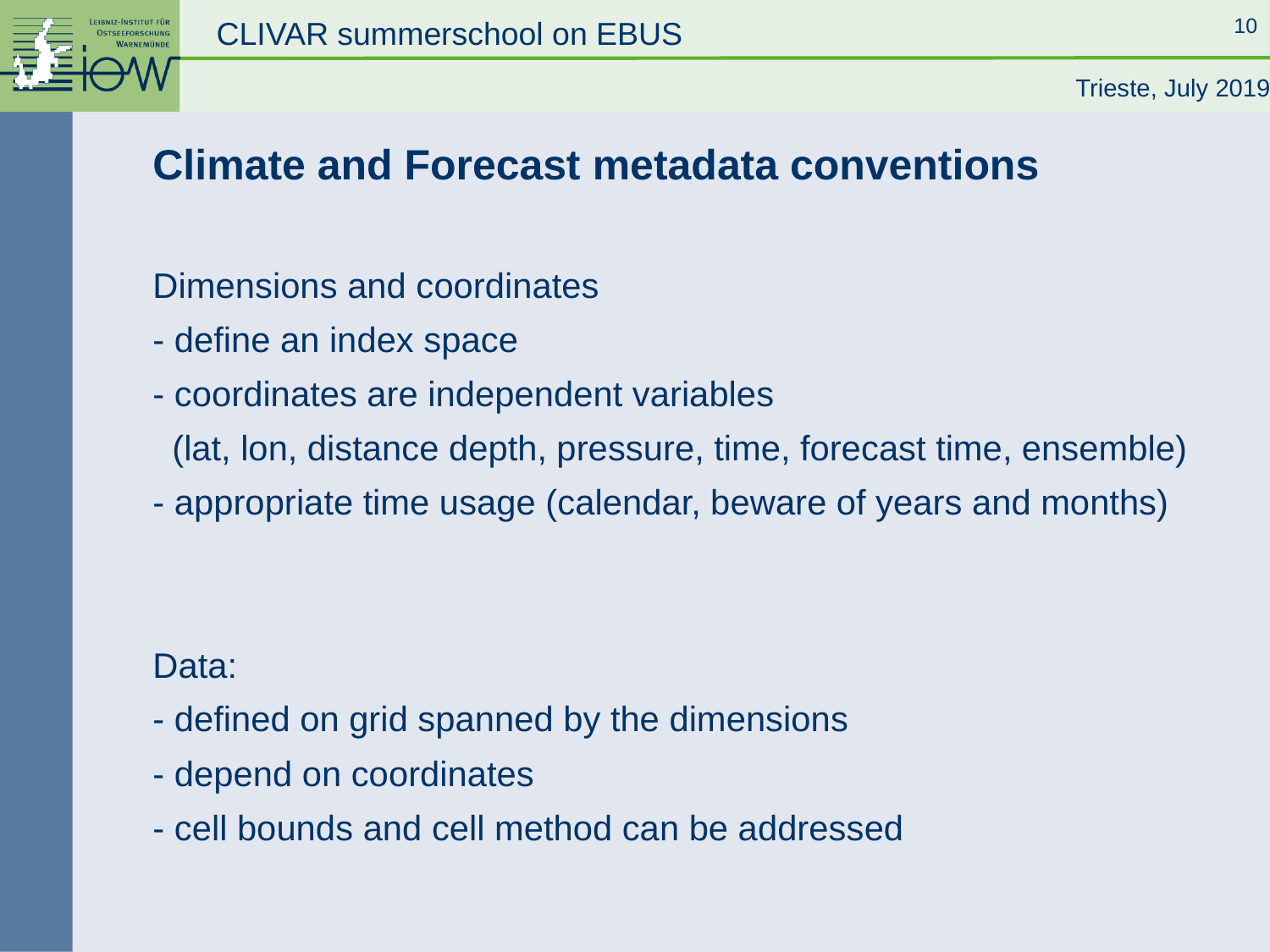

10
Climate and Forecast metadata conventions

Dimensions and coordinates
- define an index space
- coordinates are independent variables
  (lat, lon, distance depth, pressure, time, forecast time, ensemble)
- appropriate time usage (calendar, beware of years and months)

Data:
- defined on grid spanned by the dimensions
- depend on coordinates
- cell bounds and cell method can be addressed